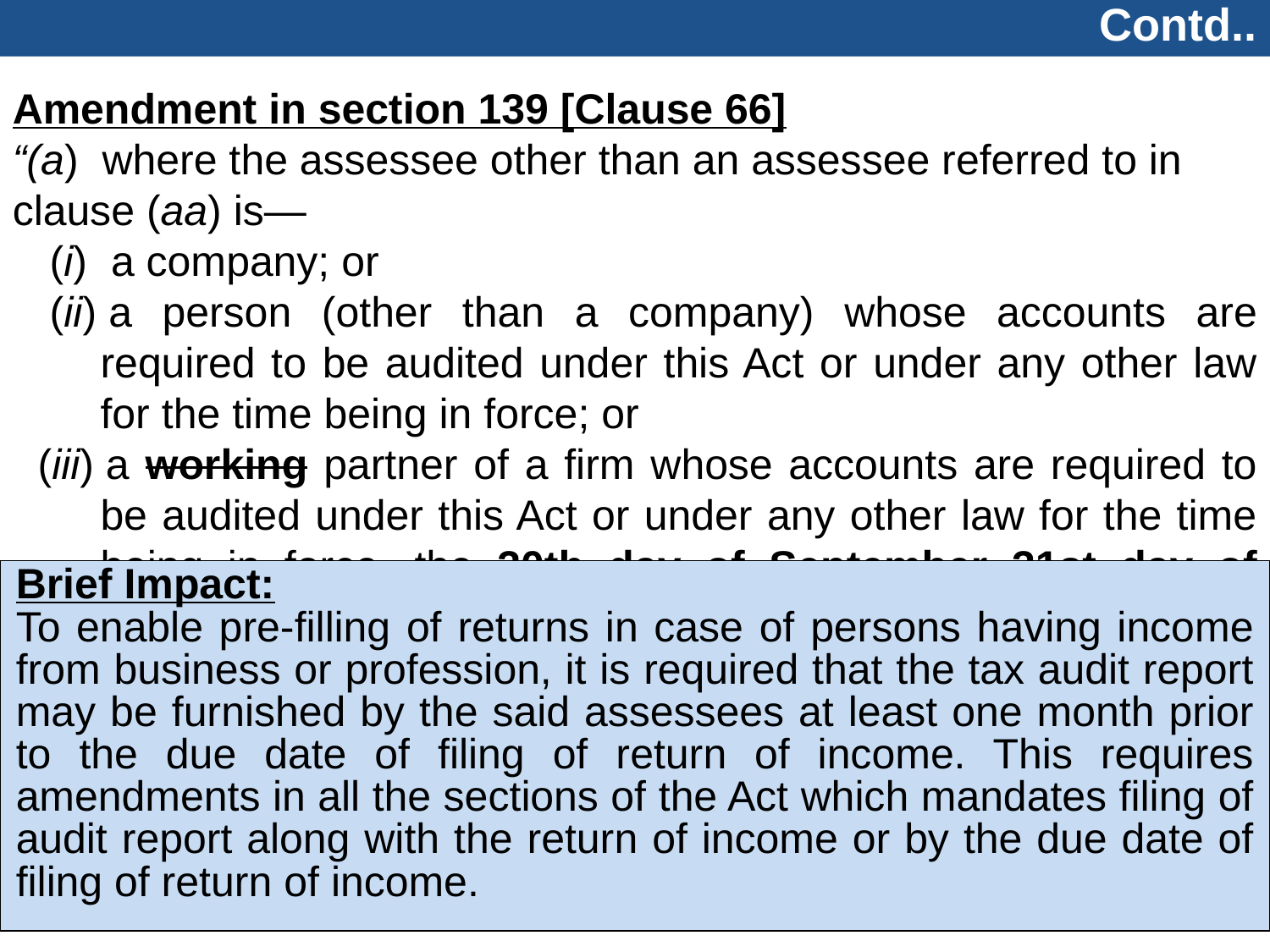

Contd..
Amendment in section 139 [Clause 66]
“(a)  where the assessee other than an assessee referred to in clause (aa) is—
 (i)  a company; or
 (ii) a person (other than a company) whose accounts are required to be audited under this Act or under any other law for the time being in force; or
(iii) a working partner of a firm whose accounts are required to be audited under this Act or under any other law for the time being in force, the 30th day of September 31st day of October of the assessment year”

| Brief Impact: To enable pre-filling of returns in case of persons having income from business or profession, it is required that the tax audit report may be furnished by the said assessees at least one month prior to the due date of filing of return of income. This requires amendments in all the sections of the Act which mandates filing of audit report along with the return of income or by the due date of filing of return of income. |
| --- |
218